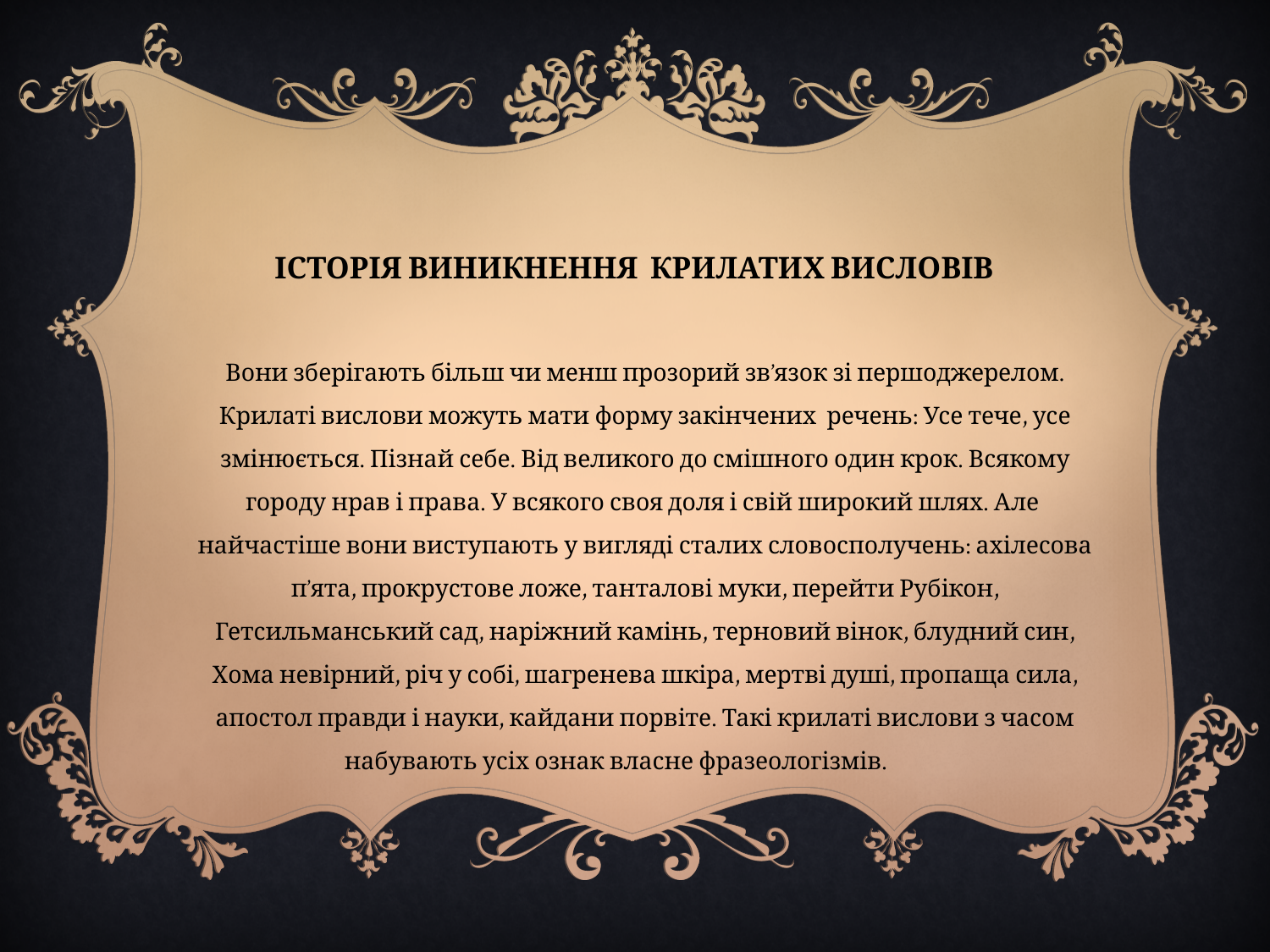

# Історія виникнення  крилатих висловів
Вони зберігають більш чи менш прозорий зв’язок зі першоджерелом. Крилаті вислови можуть мати форму закінчених  речень: Усе тече, усе змінюється. Пізнай себе. Від великого до смішного один крок. Всякому городу нрав і права. У всякого своя доля і свій широкий шлях. Але  найчастіше вони виступають у вигляді сталих словосполучень: ахілесова п’ята, прокрустове ложе, танталові муки, перейти Рубікон, Гетсильманський сад, наріжний камінь, терновий вінок, блудний син, Хома невірний, річ у собі, шагренева шкіра, мертві душі, пропаща сила, апостол правди і науки, кайдани порвіте. Такі крилаті вислови з часом набувають усіх ознак власне фразеологізмів.